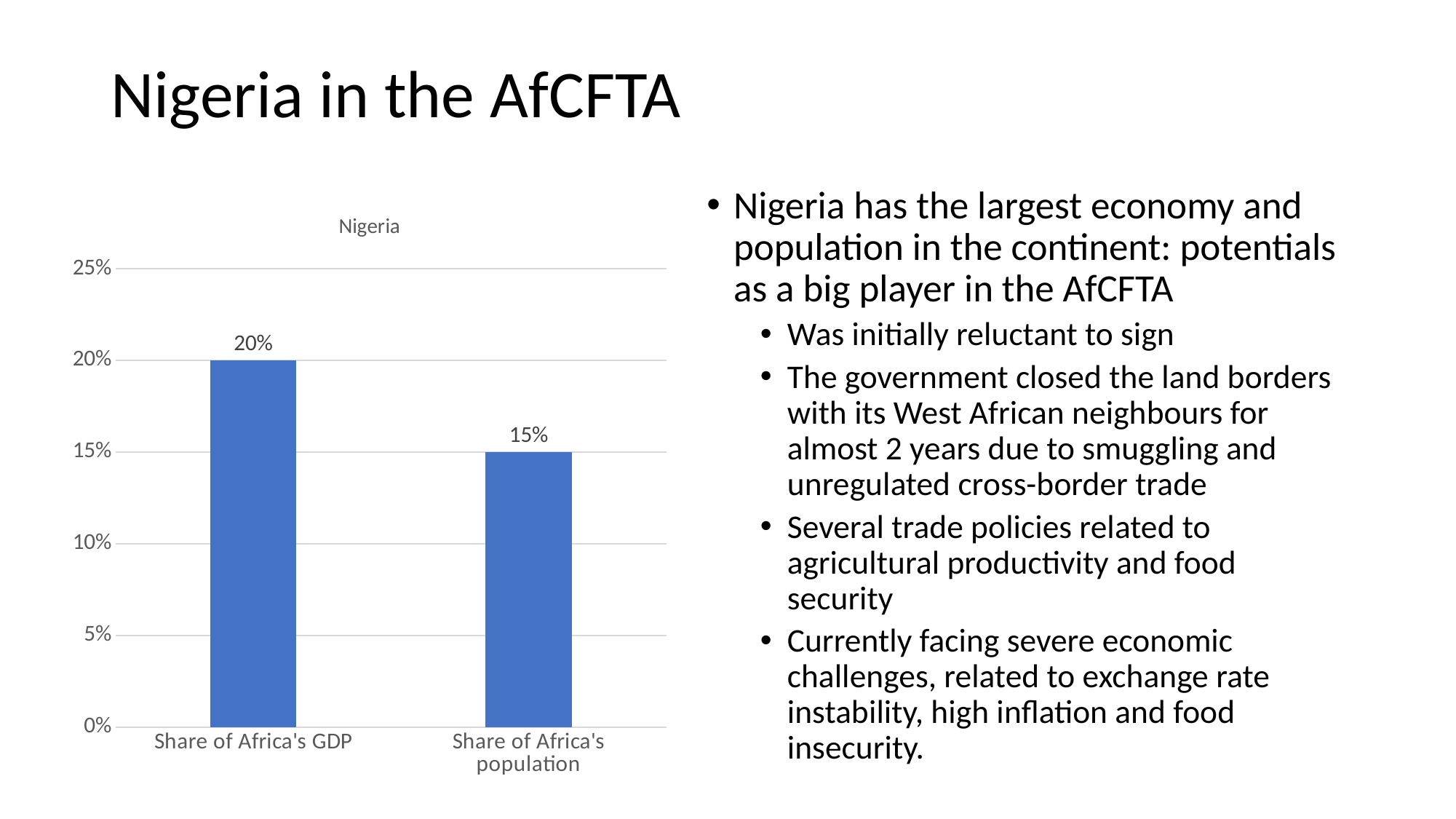

# Nigeria in the AfCFTA
Nigeria has the largest economy and population in the continent: potentials as a big player in the AfCFTA
Was initially reluctant to sign
The government closed the land borders with its West African neighbours for almost 2 years due to smuggling and unregulated cross-border trade
Several trade policies related to agricultural productivity and food security
Currently facing severe economic challenges, related to exchange rate instability, high inflation and food insecurity.

### Chart: Nigeria

| Category | xx |
|---|---|
| Share of Africa's GDP | 0.2 |
| Share of Africa's population | 0.15 |